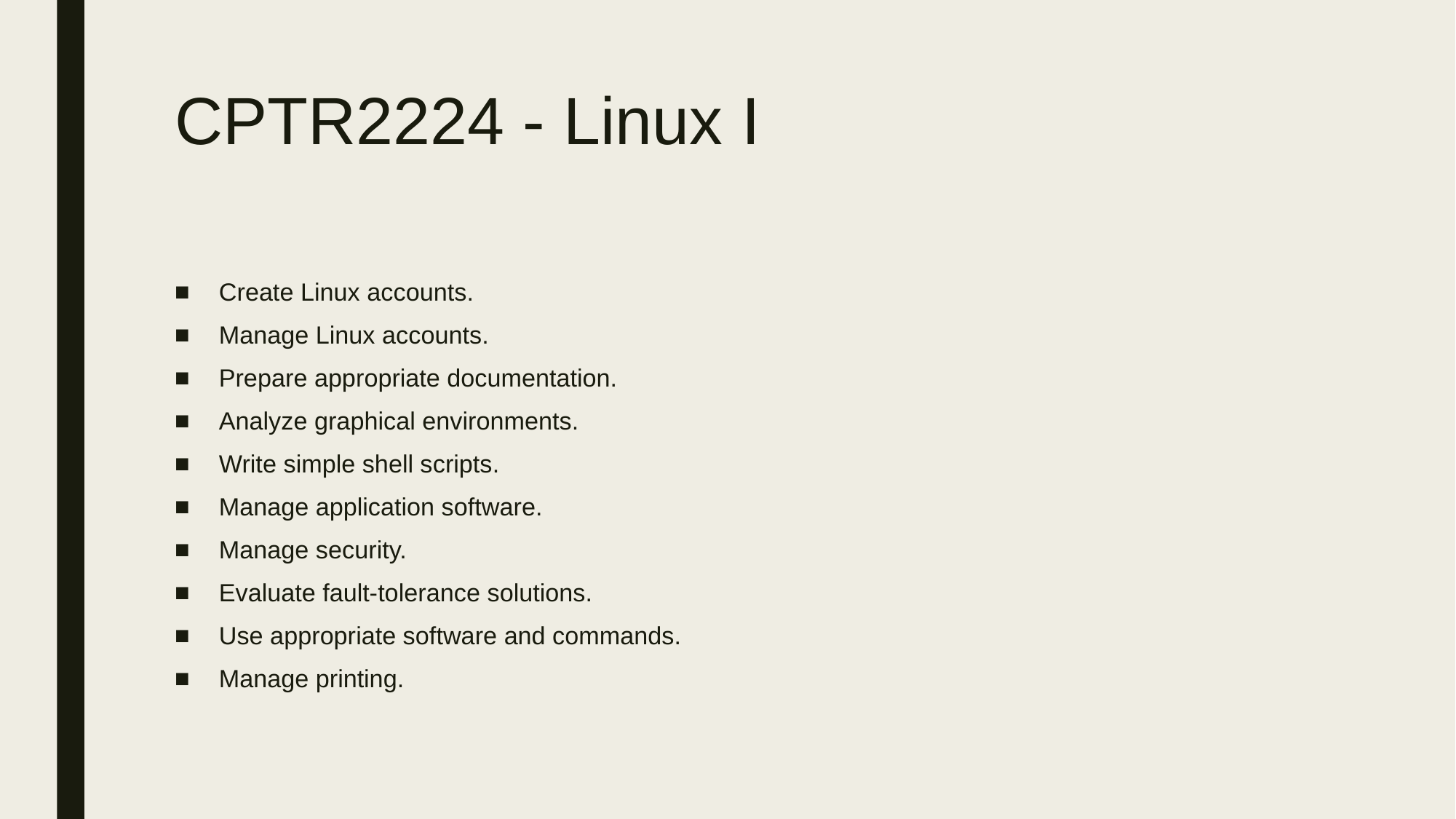

# CPTR2224 - Linux I
Create Linux accounts.
Manage Linux accounts.
Prepare appropriate documentation.
Analyze graphical environments.
Write simple shell scripts.
Manage application software.
Manage security.
Evaluate fault-tolerance solutions.
Use appropriate software and commands.
Manage printing.